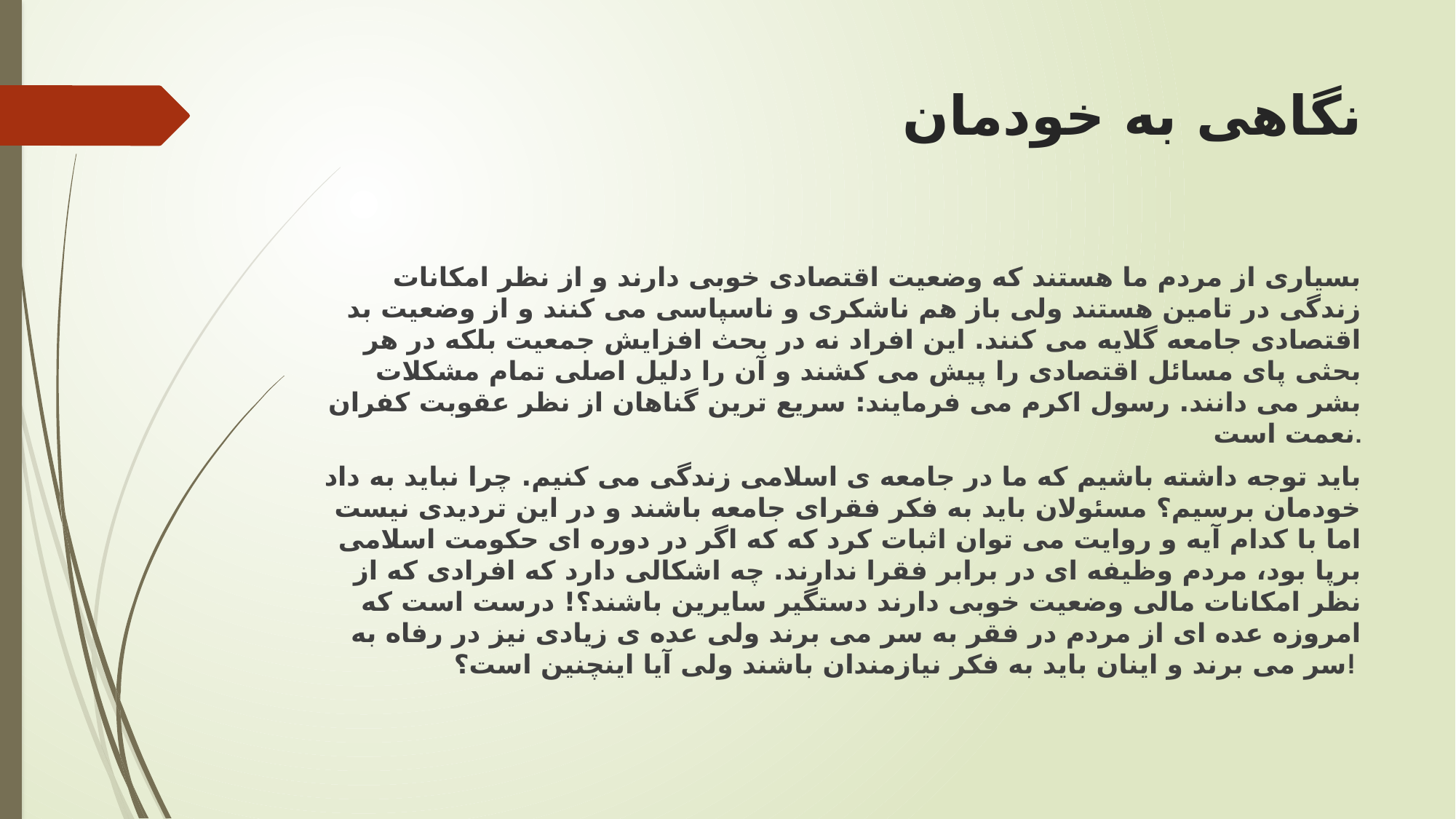

# نگاهی به خودمان
بسیاری از مردم ما هستند که وضعیت اقتصادی خوبی دارند و از نظر امکانات زندگی در تامین هستند ولی باز هم ناشکری و ناسپاسی می کنند و از وضعیت بد اقتصادی جامعه گلایه می کنند. این افراد نه در بحث افزایش جمعیت بلکه در هر بحثی پای مسائل اقتصادی را پیش می کشند و آن را دلیل اصلی تمام مشکلات بشر می دانند. رسول اکرم می فرمایند: سریع ترین گناهان از نظر عقوبت کفران نعمت است.
باید توجه داشته باشیم که ما در جامعه ی اسلامی زندگی می کنیم. چرا نباید به داد خودمان برسیم؟ مسئولان باید به فکر فقرای جامعه باشند و در این تردیدی نیست اما با کدام آیه و روایت می توان اثبات کرد که که اگر در دوره ای حکومت اسلامی برپا بود، مردم وظیفه ای در برابر فقرا ندارند. چه اشکالی دارد که افرادی که از نظر امکانات مالی وضعیت خوبی دارند دستگیر سایرین باشند؟! درست است که امروزه عده ای از مردم در فقر به سر می برند ولی عده ی زیادی نیز در رفاه به سر می برند و اینان باید به فکر نیازمندان باشند ولی آیا اینچنین است؟! ‌